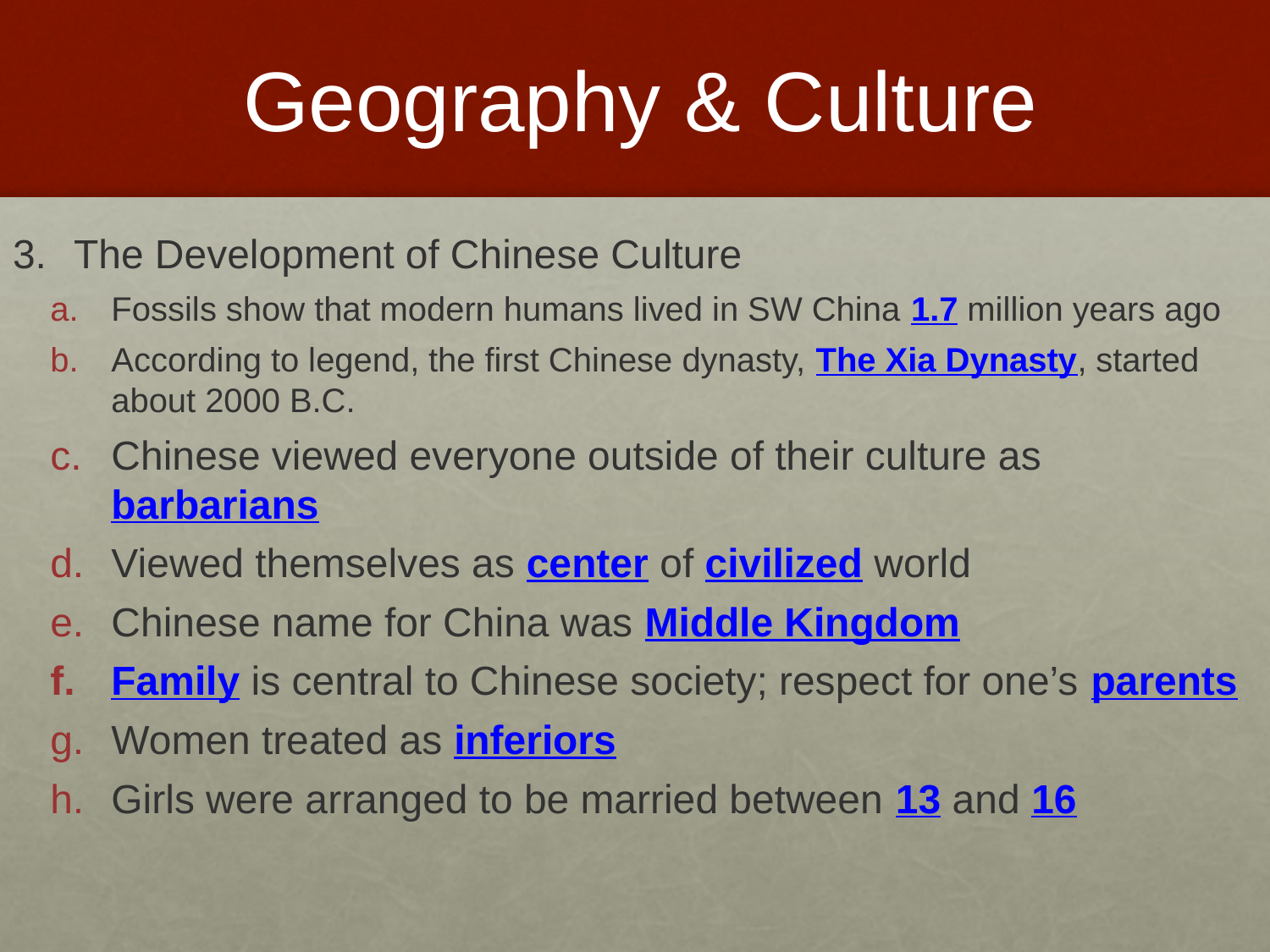

# Geography & Culture
The Development of Chinese Culture
Fossils show that modern humans lived in SW China 1.7 million years ago
According to legend, the first Chinese dynasty, The Xia Dynasty, started about 2000 B.C.
Chinese viewed everyone outside of their culture as barbarians
Viewed themselves as center of civilized world
Chinese name for China was Middle Kingdom
Family is central to Chinese society; respect for one’s parents
Women treated as inferiors
Girls were arranged to be married between 13 and 16